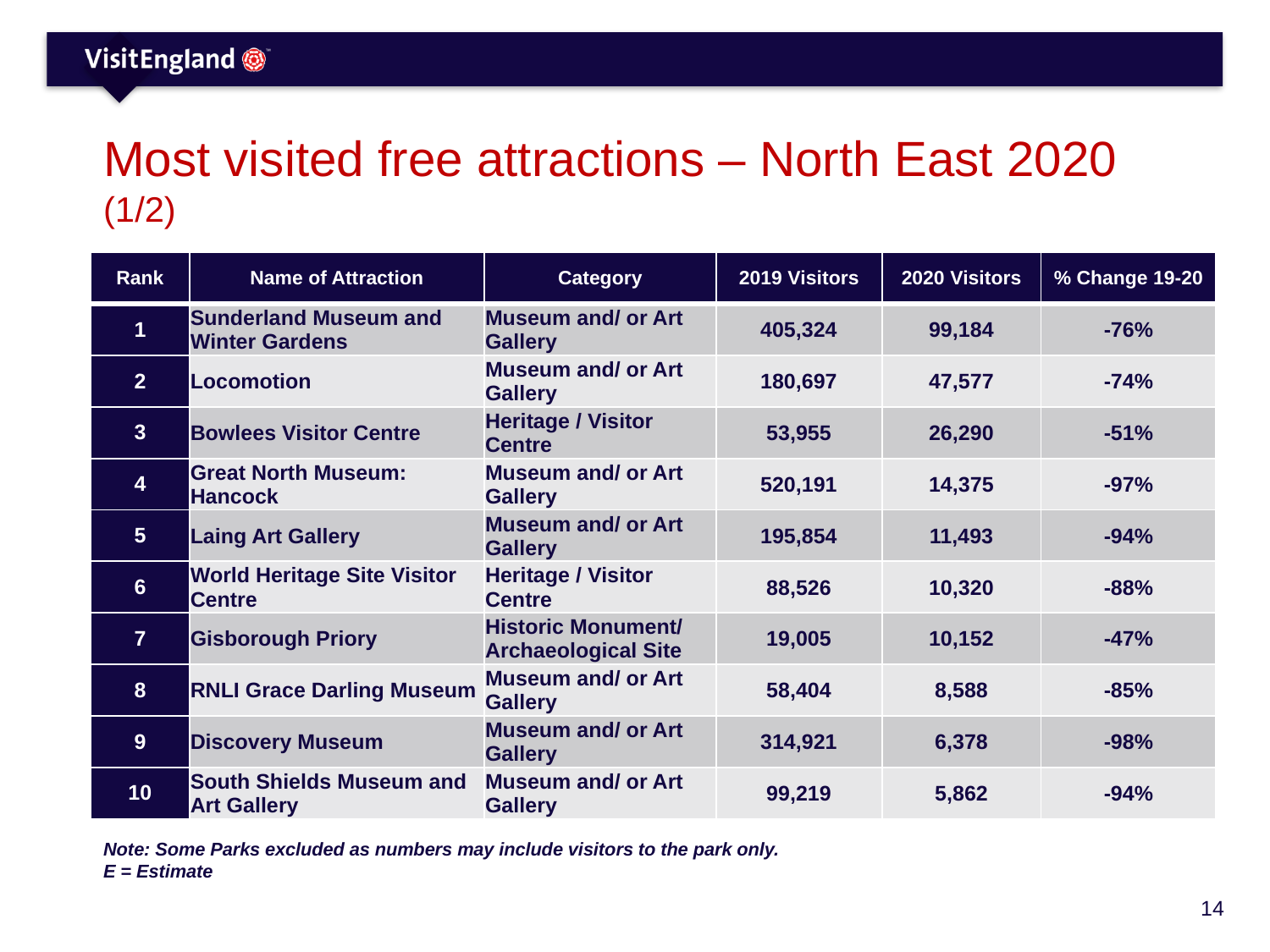

# Most visited free attractions – North East 2020 (1/2)
| Rank | Name of Attraction | Category | 2019 Visitors | 2020 Visitors | % Change 19-20 |
| --- | --- | --- | --- | --- | --- |
| 1 | Sunderland Museum and Winter Gardens | Museum and/ or Art Gallery | 405,324 | 99,184 | -76% |
| 2 | Locomotion | Museum and/ or Art Gallery | 180,697 | 47,577 | -74% |
| 3 | Bowlees Visitor Centre | Heritage / Visitor Centre | 53,955 | 26,290 | -51% |
| 4 | Great North Museum: Hancock | Museum and/ or Art Gallery | 520,191 | 14,375 | -97% |
| 5 | Laing Art Gallery | Museum and/ or Art Gallery | 195,854 | 11,493 | -94% |
| 6 | World Heritage Site Visitor Centre | Heritage / Visitor Centre | 88,526 | 10,320 | -88% |
| 7 | Gisborough Priory | Historic Monument/ Archaeological Site | 19,005 | 10,152 | -47% |
| 8 | RNLI Grace Darling Museum | Museum and/ or Art Gallery | 58,404 | 8,588 | -85% |
| 9 | Discovery Museum | Museum and/ or Art Gallery | 314,921 | 6,378 | -98% |
| 10 | South Shields Museum and Art Gallery | Museum and/ or Art Gallery | 99,219 | 5,862 | -94% |
Note: Some Parks excluded as numbers may include visitors to the park only.
E = Estimate